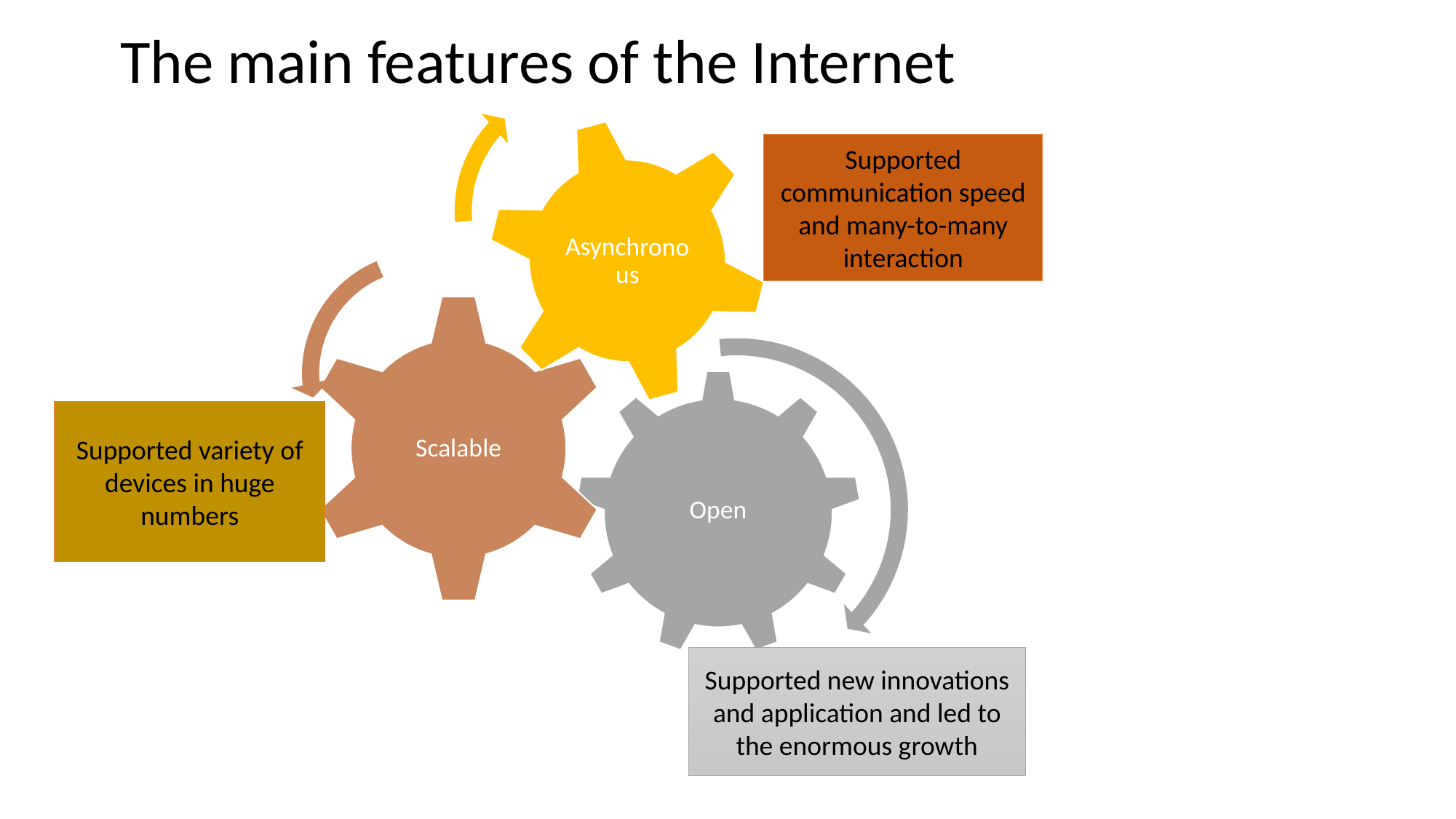

# The main features of the Internet
Open
Scalable
Asynchronous
Supported communication speed and many-to-many interaction
Supported variety of devices in huge numbers
Supported new innovations and application and led to the enormous growth